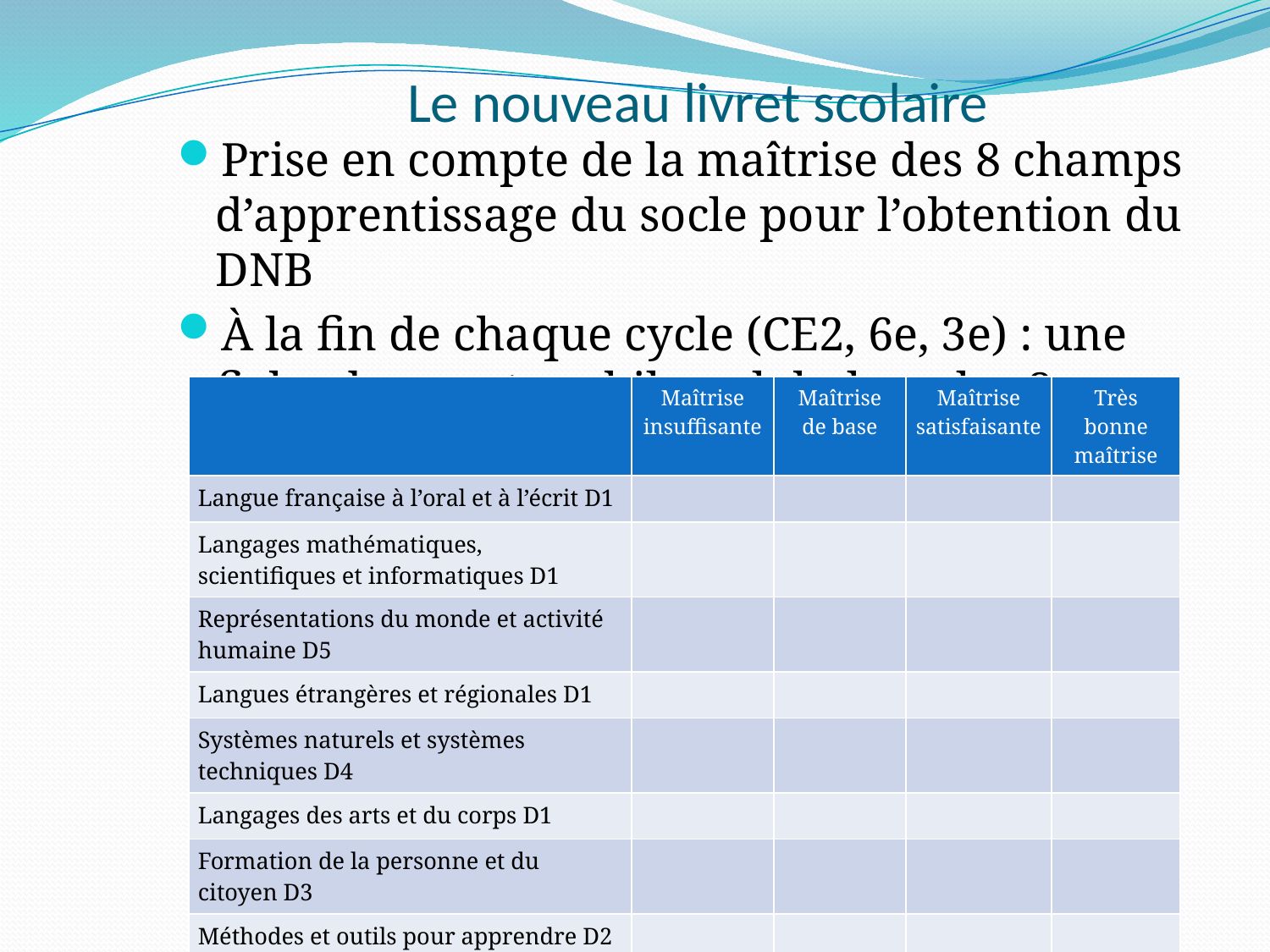

# Le nouveau livret scolaire
Prise en compte de la maîtrise des 8 champs d’apprentissage du socle pour l’obtention du DNB
À la fin de chaque cycle (CE2, 6e, 3e) : une fiche dressant un bilan global sur les 8 champs.
|  | Maîtrise insuffisante | Maîtrise de base | Maîtrise satisfaisante | Très bonne maîtrise |
| --- | --- | --- | --- | --- |
| Langue française à l’oral et à l’écrit D1 |  |  |  |  |
| Langages mathématiques, scientifiques et informatiques D1 |  |  |  |  |
| Représentations du monde et activité humaine D5 |  |  |  |  |
| Langues étrangères et régionales D1 |  |  |  |  |
| Systèmes naturels et systèmes techniques D4 |  |  |  |  |
| Langages des arts et du corps D1 |  |  |  |  |
| Formation de la personne et du citoyen D3 |  |  |  |  |
| Méthodes et outils pour apprendre D2 |  |  |  |  |